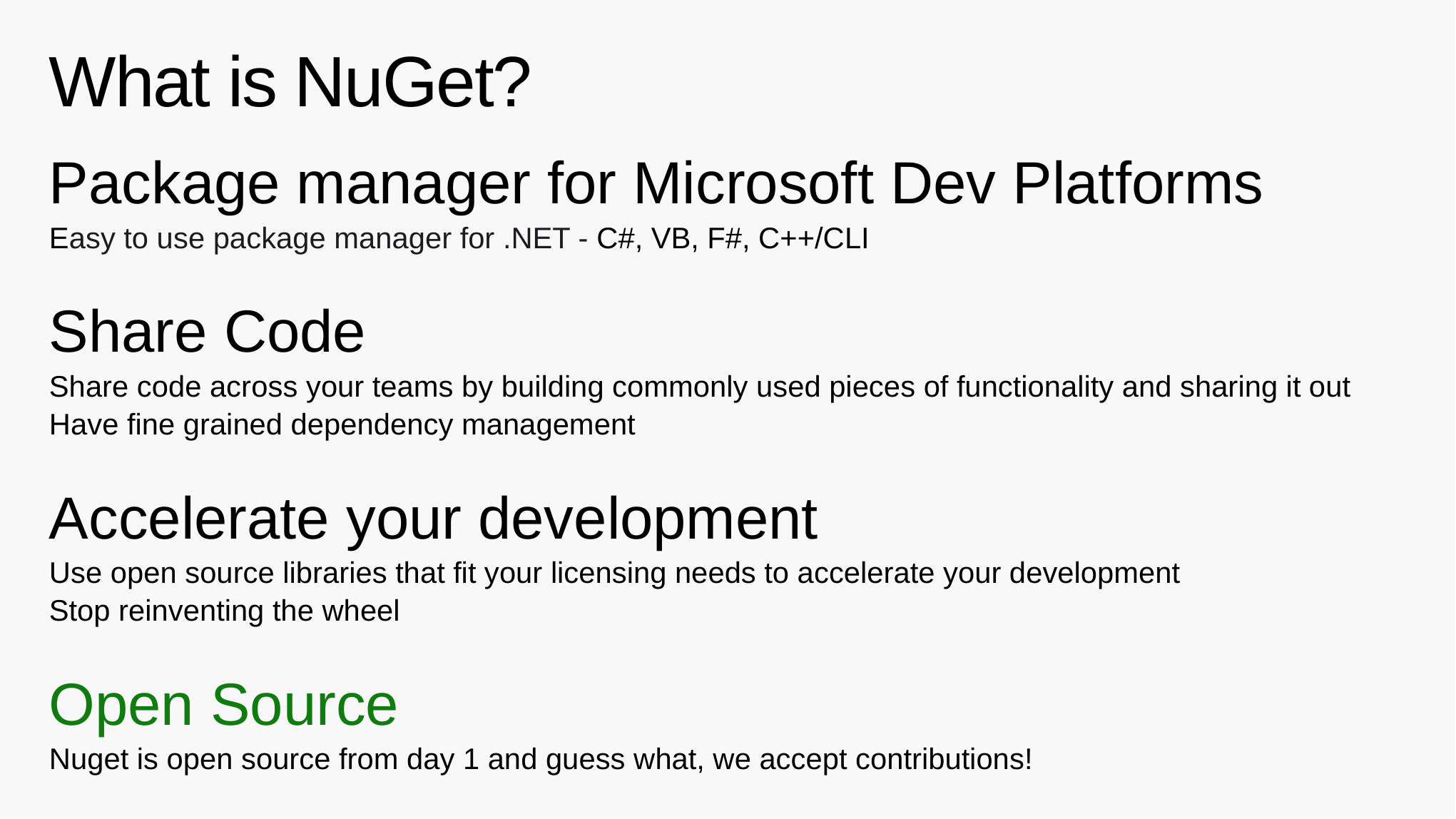

# What is NuGet?
Package manager for Microsoft Dev Platforms
Easy to use package manager for .NET - C#, VB, F#, C++/CLI

Share Code
Share code across your teams by building commonly used pieces of functionality and sharing it out
Have fine grained dependency management

Accelerate your development
Use open source libraries that fit your licensing needs to accelerate your development
Stop reinventing the wheel

Open Source
Nuget is open source from day 1 and guess what, we accept contributions!